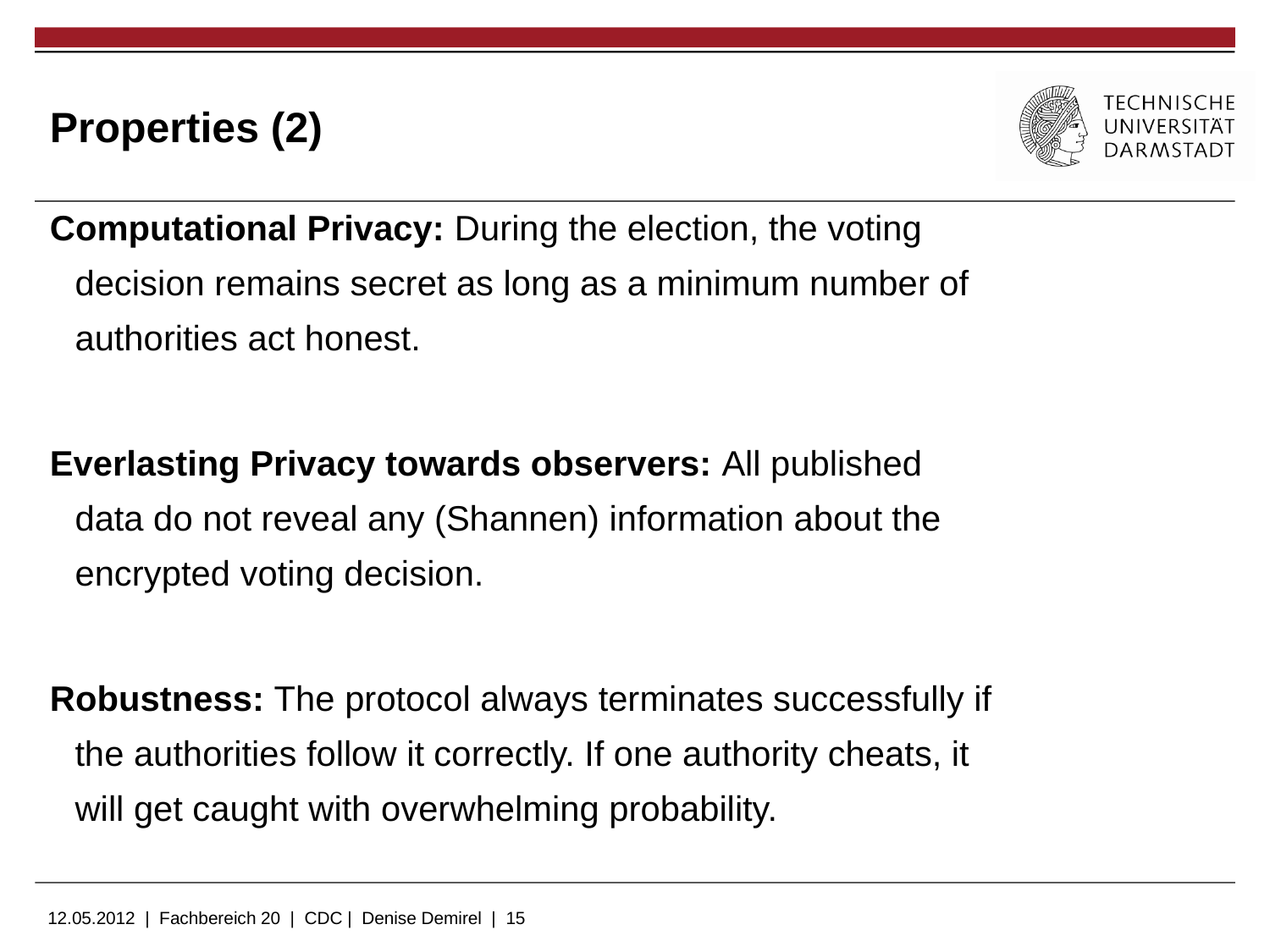

# Properties (2)
Computational Privacy: During the election, the voting decision remains secret as long as a minimum number of authorities act honest.

Everlasting Privacy towards observers: All published data do not reveal any (Shannen) information about the encrypted voting decision.

Robustness: The protocol always terminates successfully if the authorities follow it correctly. If one authority cheats, it will get caught with overwhelming probability.